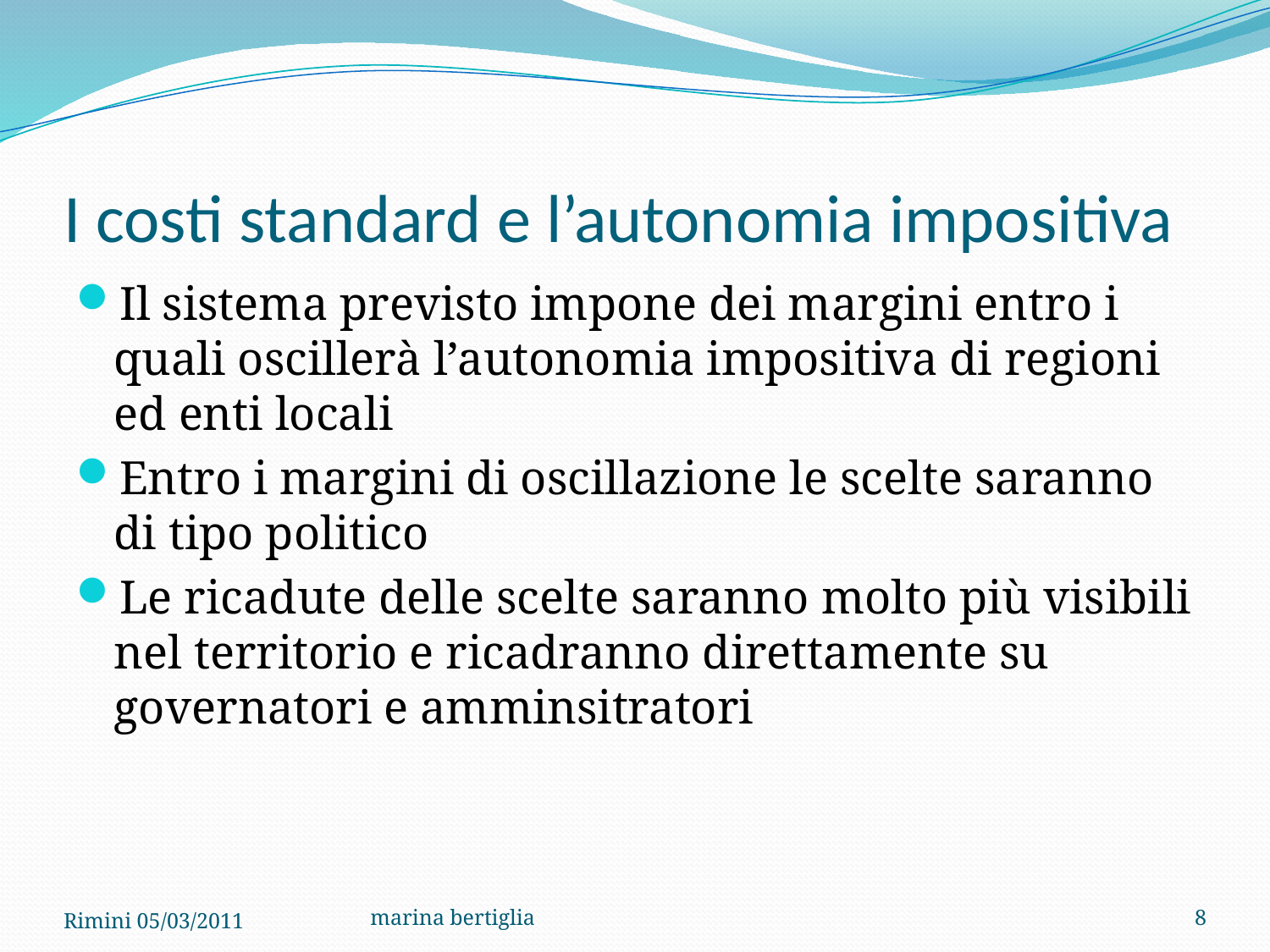

# I costi standard e l’autonomia impositiva
Il sistema previsto impone dei margini entro i quali oscillerà l’autonomia impositiva di regioni ed enti locali
Entro i margini di oscillazione le scelte saranno di tipo politico
Le ricadute delle scelte saranno molto più visibili nel territorio e ricadranno direttamente su governatori e amminsitratori
Rimini 05/03/2011
marina bertiglia
8